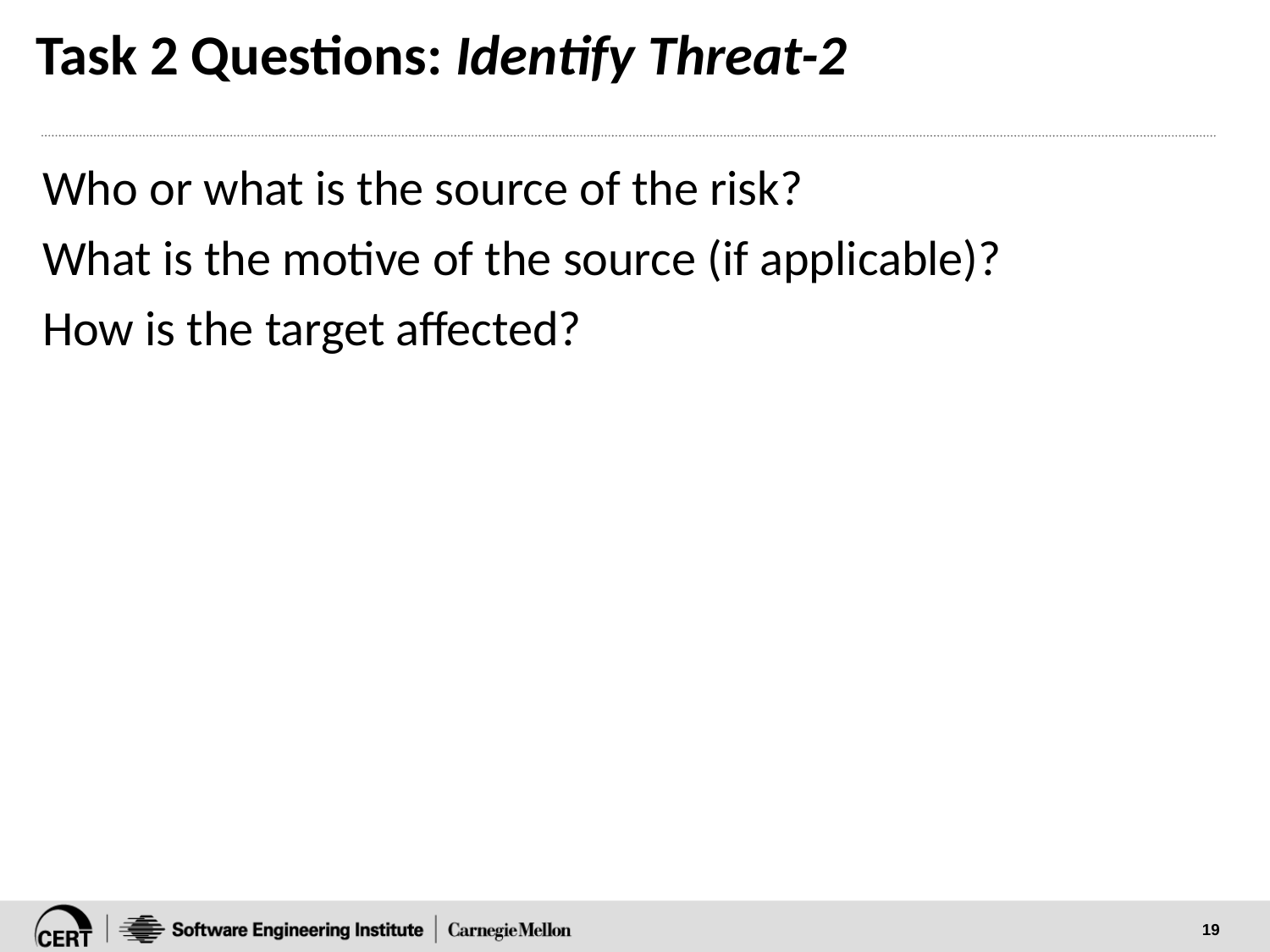

# Task 2 Questions: Identify Threat-2
Who or what is the source of the risk?
What is the motive of the source (if applicable)?
How is the target affected?